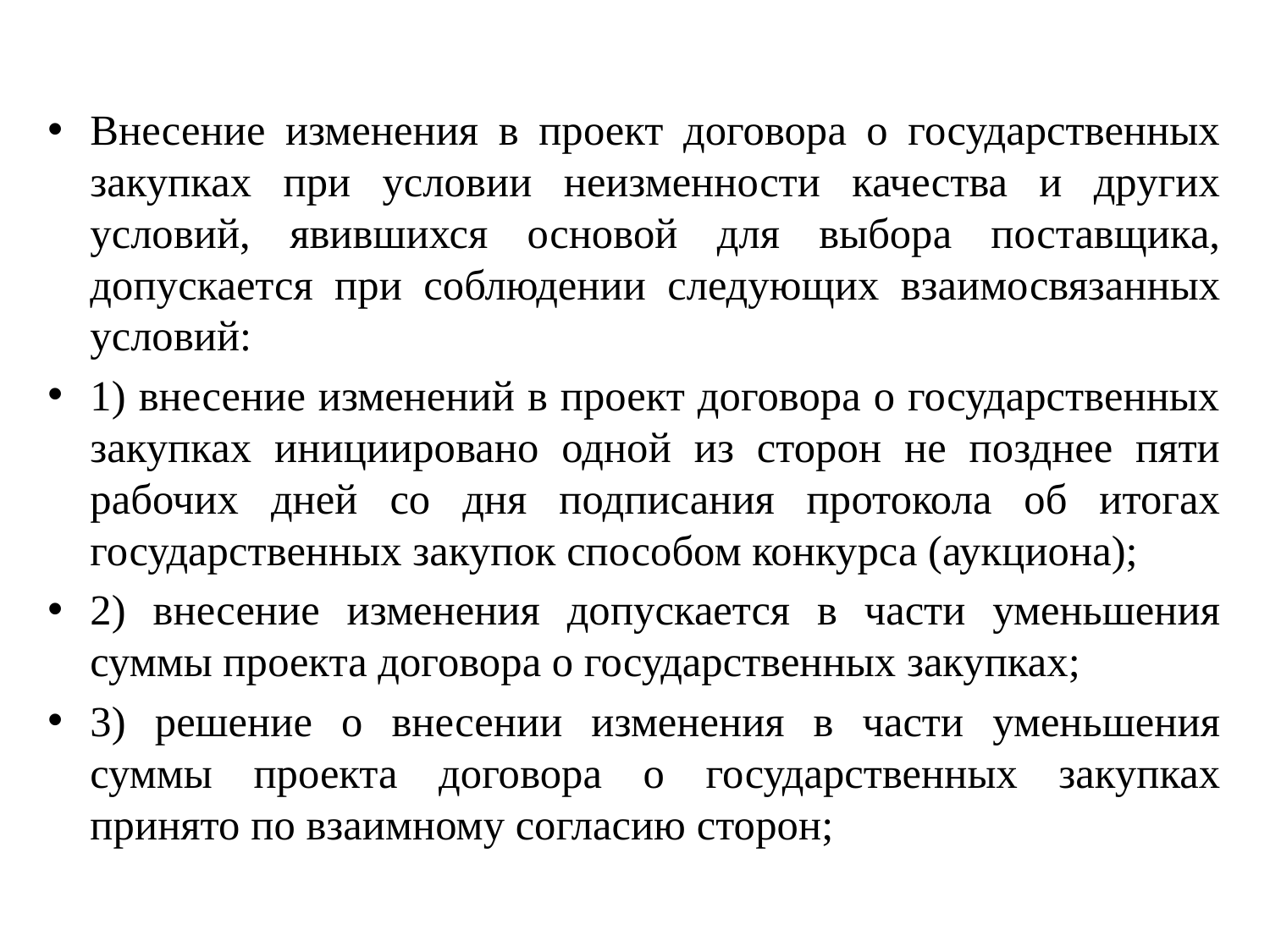

Внесение изменения в проект договора о государственных закупках при условии неизменности качества и других условий, явившихся основой для выбора поставщика, допускается при соблюдении следующих взаимосвязанных условий:
1) внесение изменений в проект договора о государственных закупках инициировано одной из сторон не позднее пяти рабочих дней со дня подписания протокола об итогах государственных закупок способом конкурса (аукциона);
2) внесение изменения допускается в части уменьшения суммы проекта договора о государственных закупках;
3) решение о внесении изменения в части уменьшения суммы проекта договора о государственных закупках принято по взаимному согласию сторон;